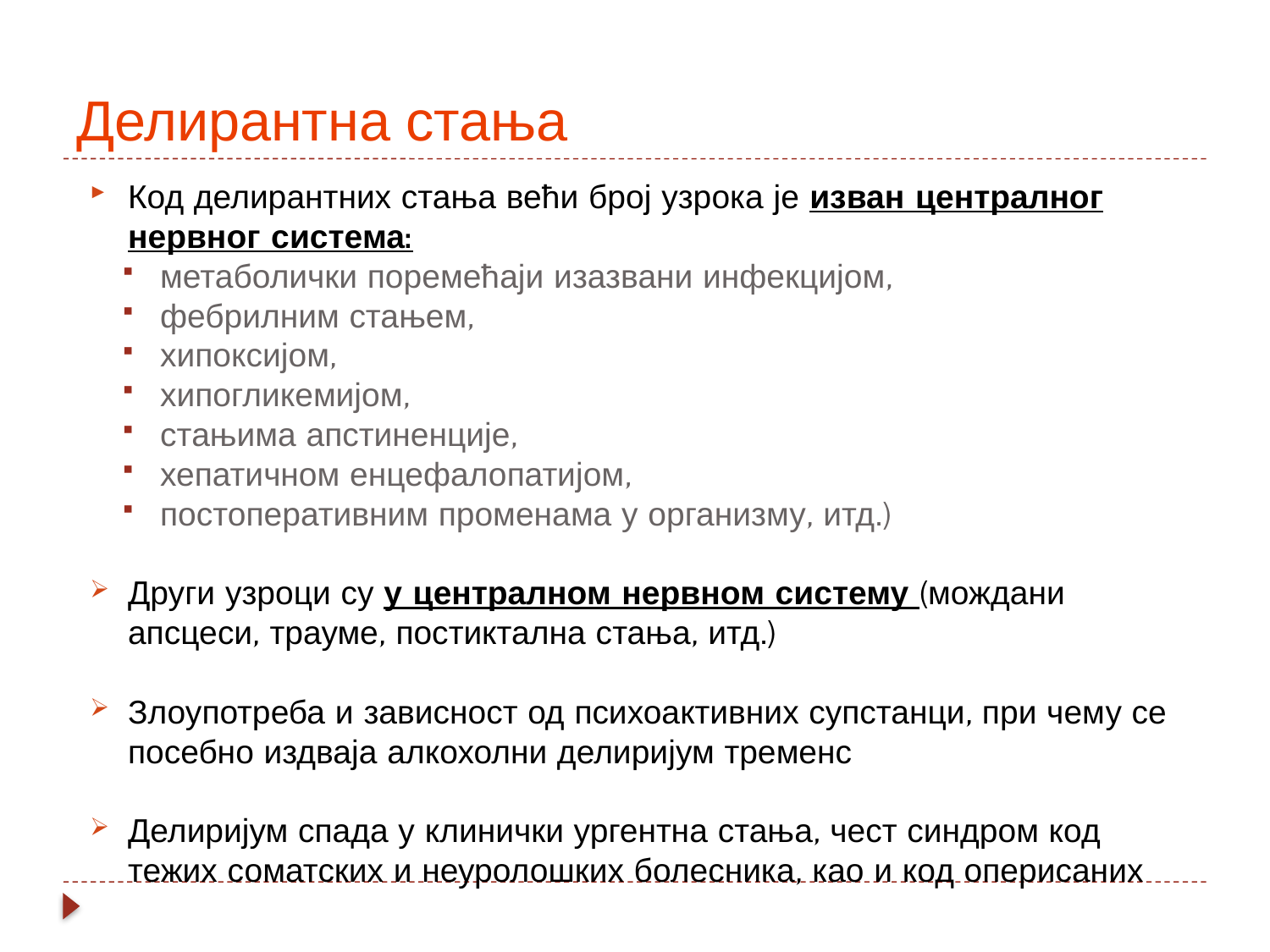

# Делирантна стања
Код делирантних стања већи број узрока је изван централног нервног система:
метаболички поремећаји изазвани инфекцијом,
фебрилним стањем,
хипоксијом,
хипогликемијом,
стањима апстиненције,
хепатичном енцефалопатијом,
постоперативним променама у организму, итд.)

Други узроци су у централном нервном систему (мождани апсцеси, трауме, постиктална стања, итд.)

Злоупотреба и зависност од психоактивних супстанци, при чему се посебно издваја алкохолни делиријум тременс

Делиријум спада у клинички ургентна стања, чест синдром код тежих соматских и неуролошких болесника, као и код оперисаних